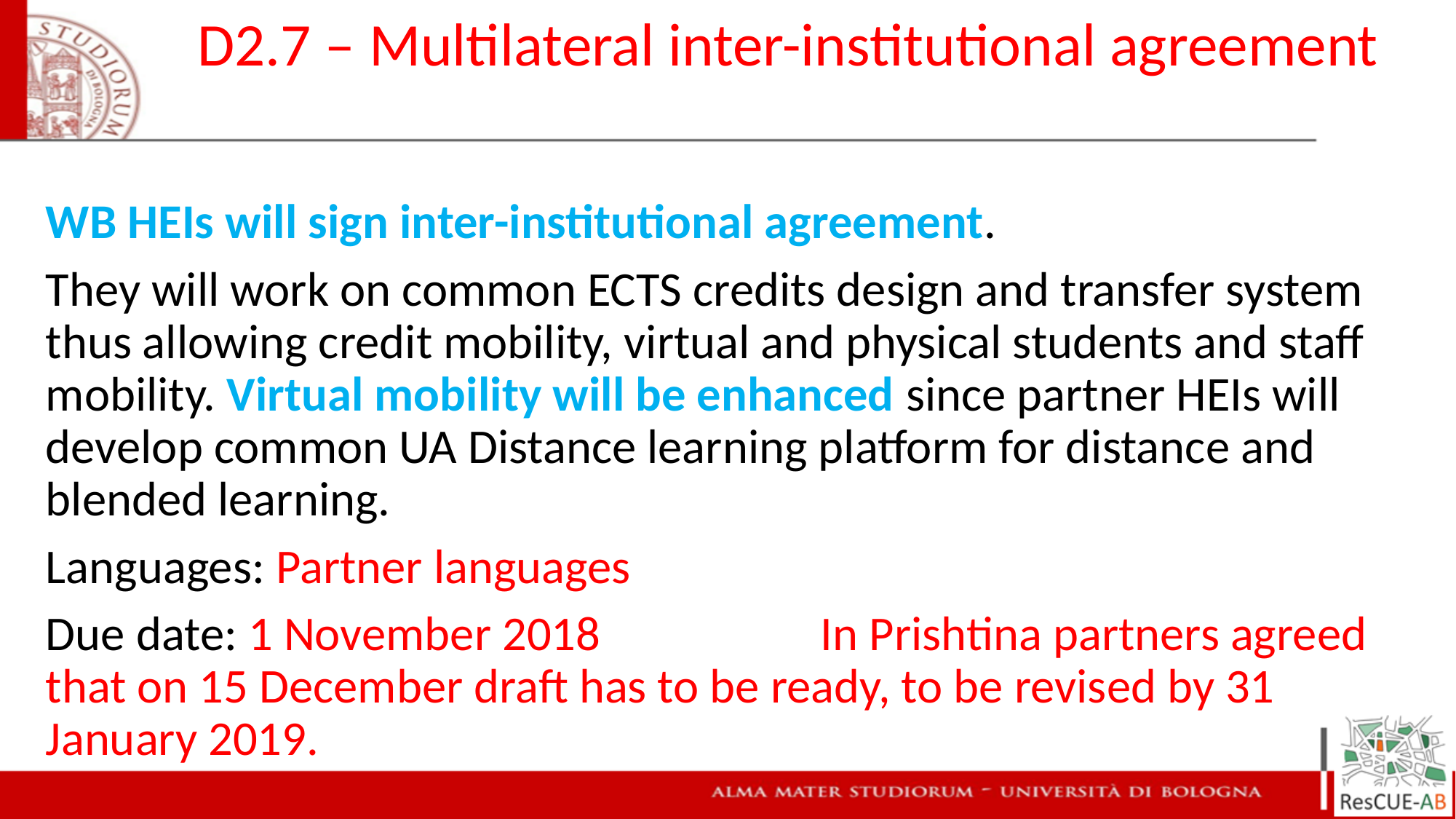

D2.7 – Multilateral inter-institutional agreement
WB HEIs will sign inter-institutional agreement.
They will work on common ECTS credits design and transfer system thus allowing credit mobility, virtual and physical students and staff mobility. Virtual mobility will be enhanced since partner HEIs will develop common UA Distance learning platform for distance and blended learning.
Languages: Partner languages
Due date: 1 November 2018		 In Prishtina partners agreed that on 15 December draft has to be ready, to be revised by 31 January 2019.